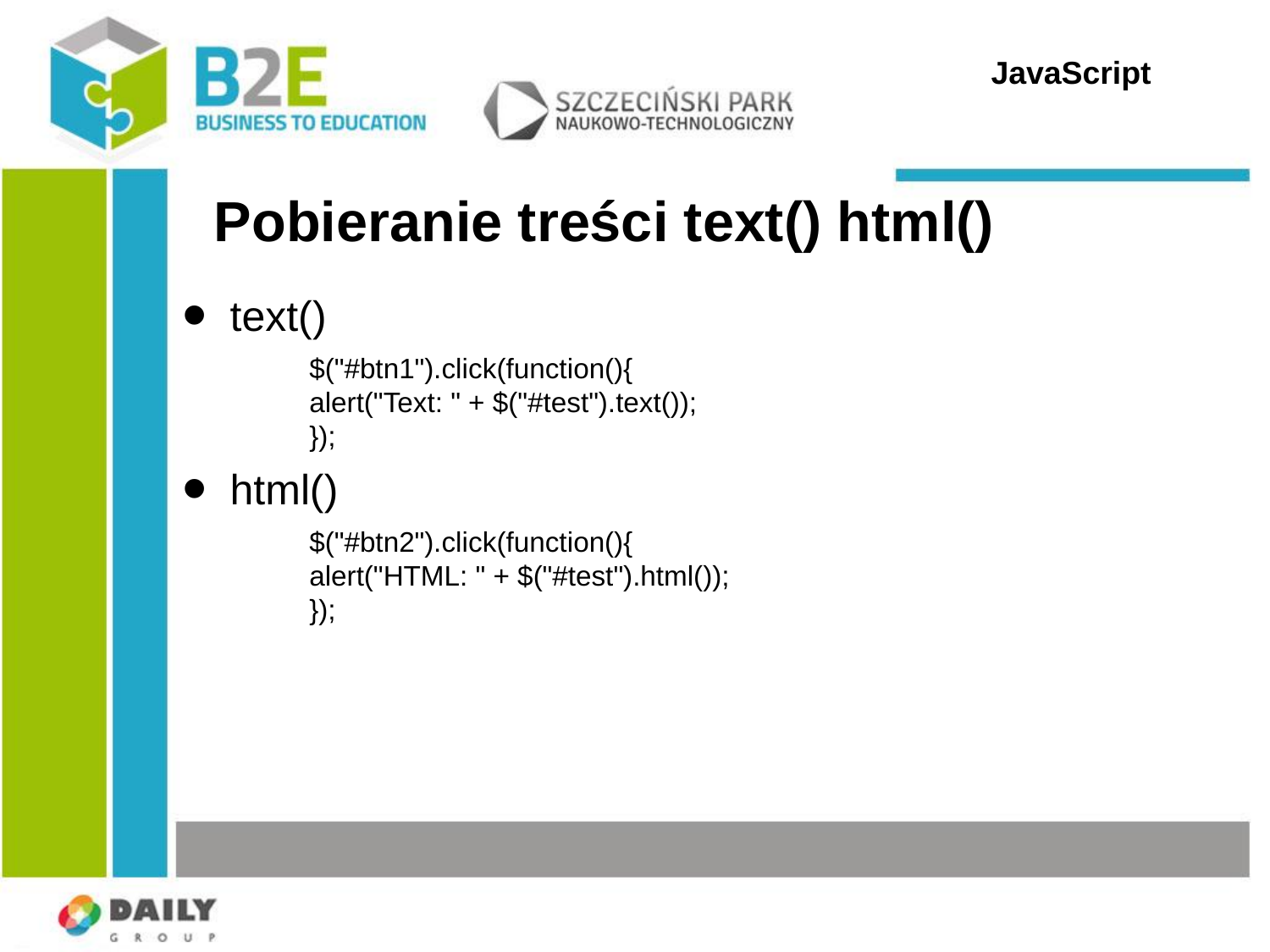

JavaScript
Pobieranie treści text() html()
text()
	$("#btn1").click(function(){
  	alert("Text: " + $("#test").text());
	});
html()
	$("#btn2").click(function(){
  	alert("HTML: " + $("#test").html());
	});